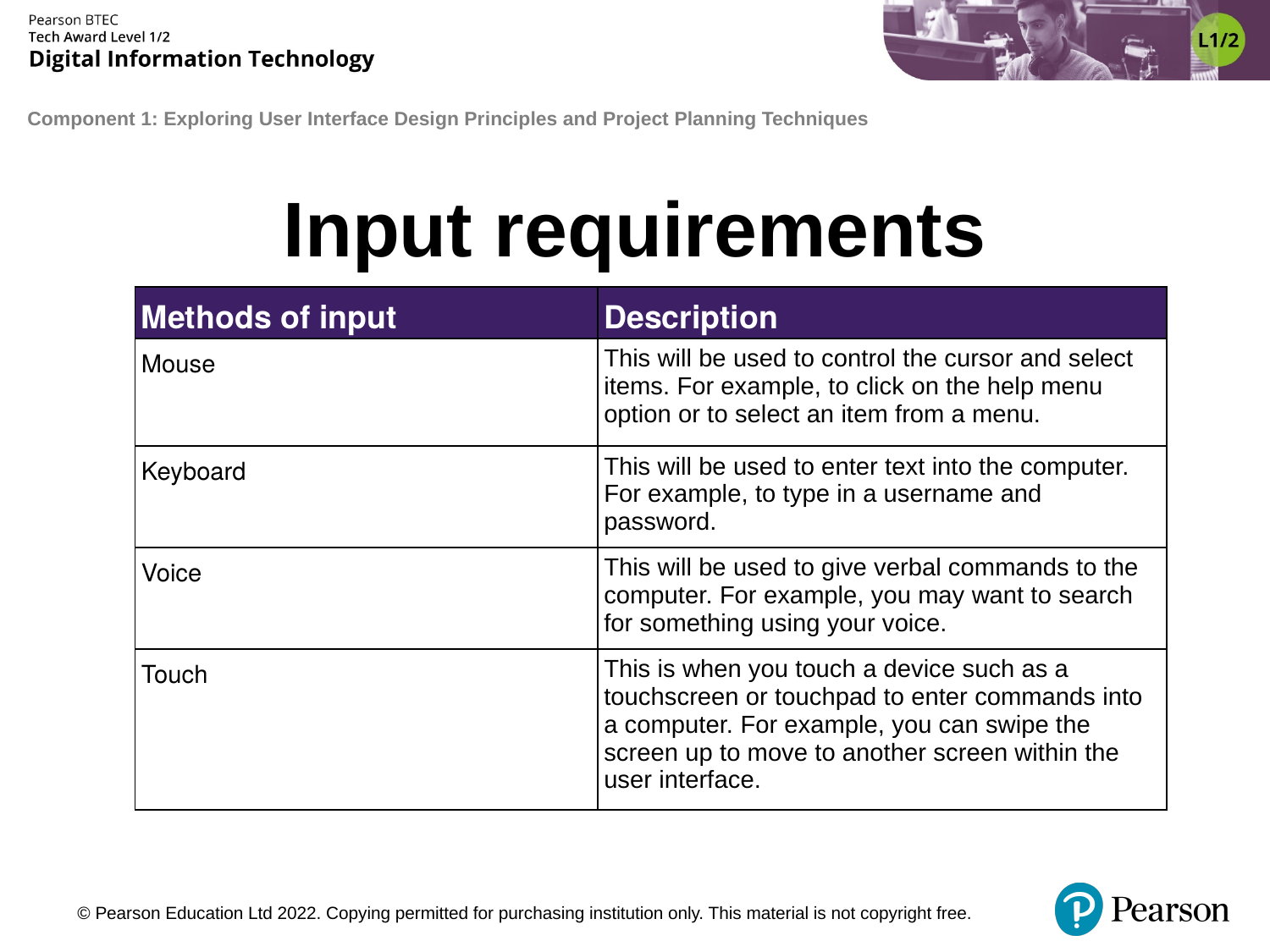

# Input requirements
| Methods of input | Description |
| --- | --- |
| Mouse | This will be used to control the cursor and select items. For example, to click on the help menu option or to select an item from a menu. |
| Keyboard | This will be used to enter text into the computer. For example, to type in a username and password. |
| Voice | This will be used to give verbal commands to the computer. For example, you may want to search for something using your voice. |
| Touch | This is when you touch a device such as a touchscreen or touchpad to enter commands into a computer. For example, you can swipe the screen up to move to another screen within the user interface. |
Methods of
Description
input
Mouse
Keyboard
Voice
Touch